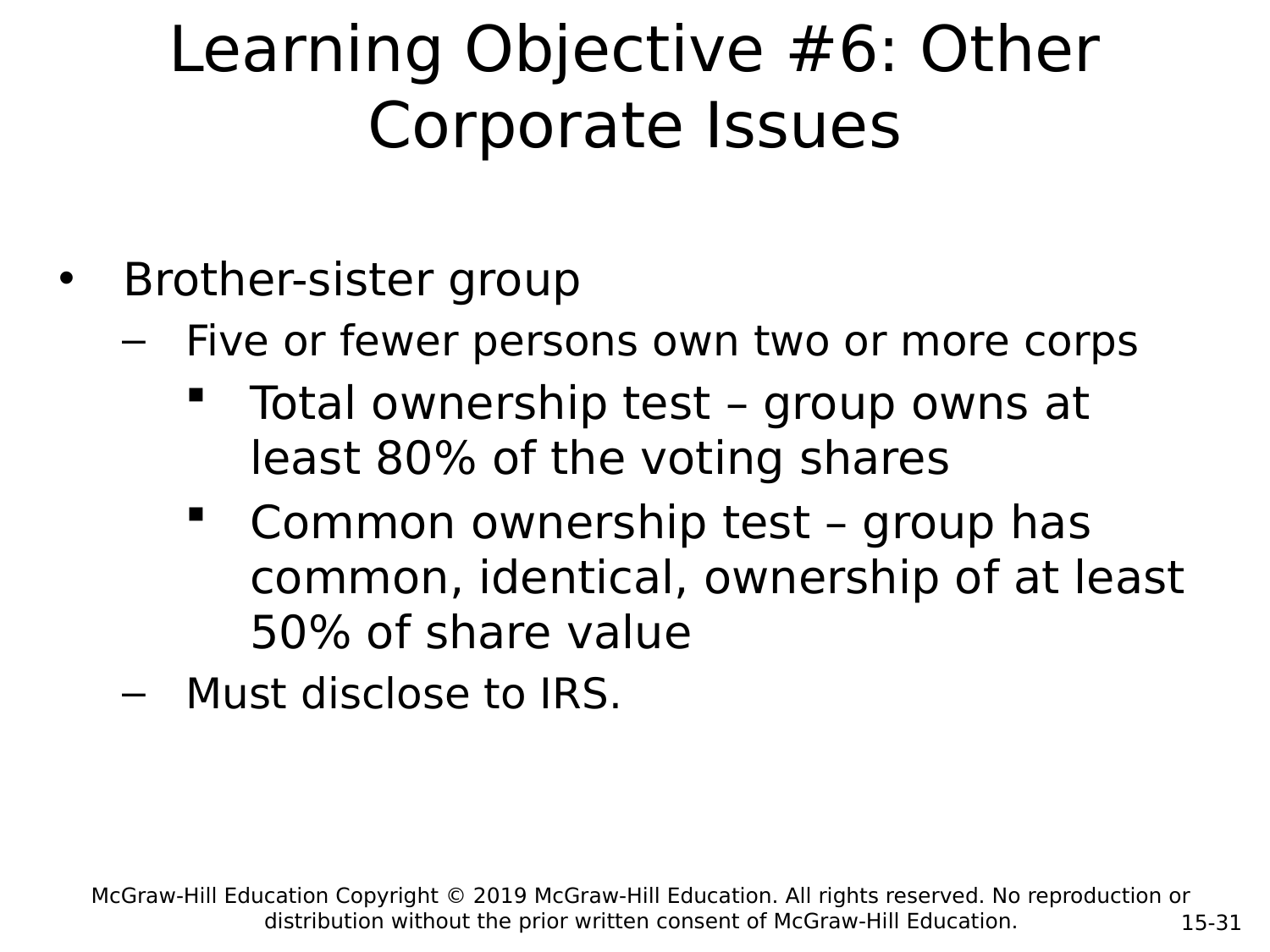

# Learning Objective #6: Other Corporate Issues
Brother-sister group
Five or fewer persons own two or more corps
Total ownership test – group owns at least 80% of the voting shares
Common ownership test – group has common, identical, ownership of at least 50% of share value
Must disclose to IRS.
McGraw-Hill Education Copyright © 2019 McGraw-Hill Education. All rights reserved. No reproduction or distribution without the prior written consent of McGraw-Hill Education.
15-31